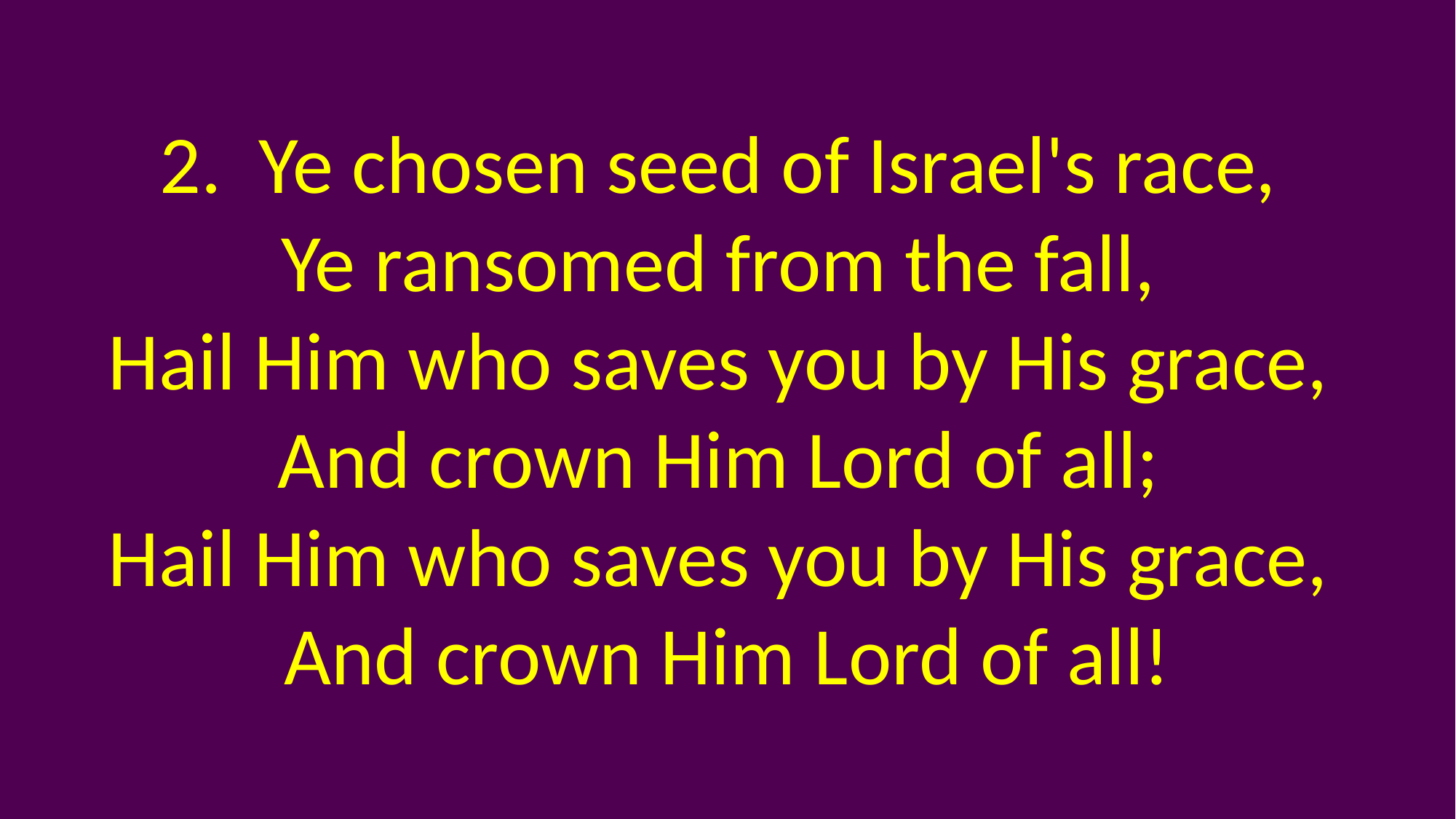

2.  Ye chosen seed of Israel's race,
Ye ransomed from the fall,
Hail Him who saves you by His grace,
And crown Him Lord of all;
Hail Him who saves you by His grace,
And crown Him Lord of all!